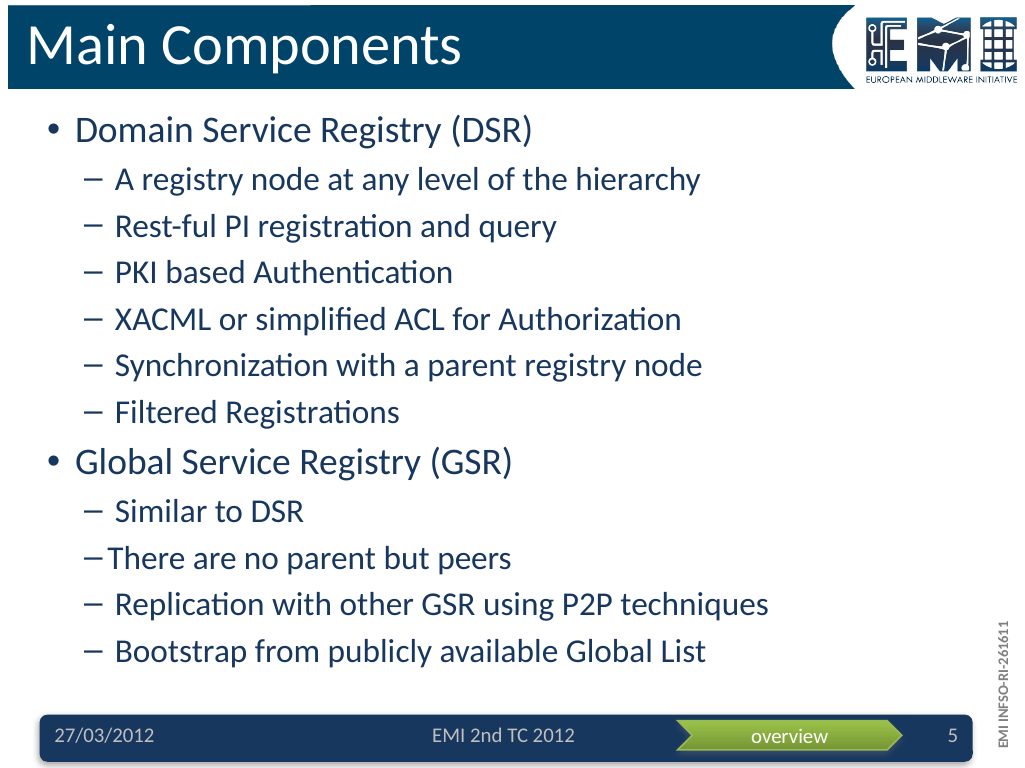

# Main Components
Domain Service Registry (DSR)
 A registry node at any level of the hierarchy
 Rest-ful PI registration and query
 PKI based Authentication
 XACML or simplified ACL for Authorization
 Synchronization with a parent registry node
 Filtered Registrations
Global Service Registry (GSR)
 Similar to DSR
There are no parent but peers
 Replication with other GSR using P2P techniques
 Bootstrap from publicly available Global List
27/03/2012
EMI 2nd TC 2012
5
overview